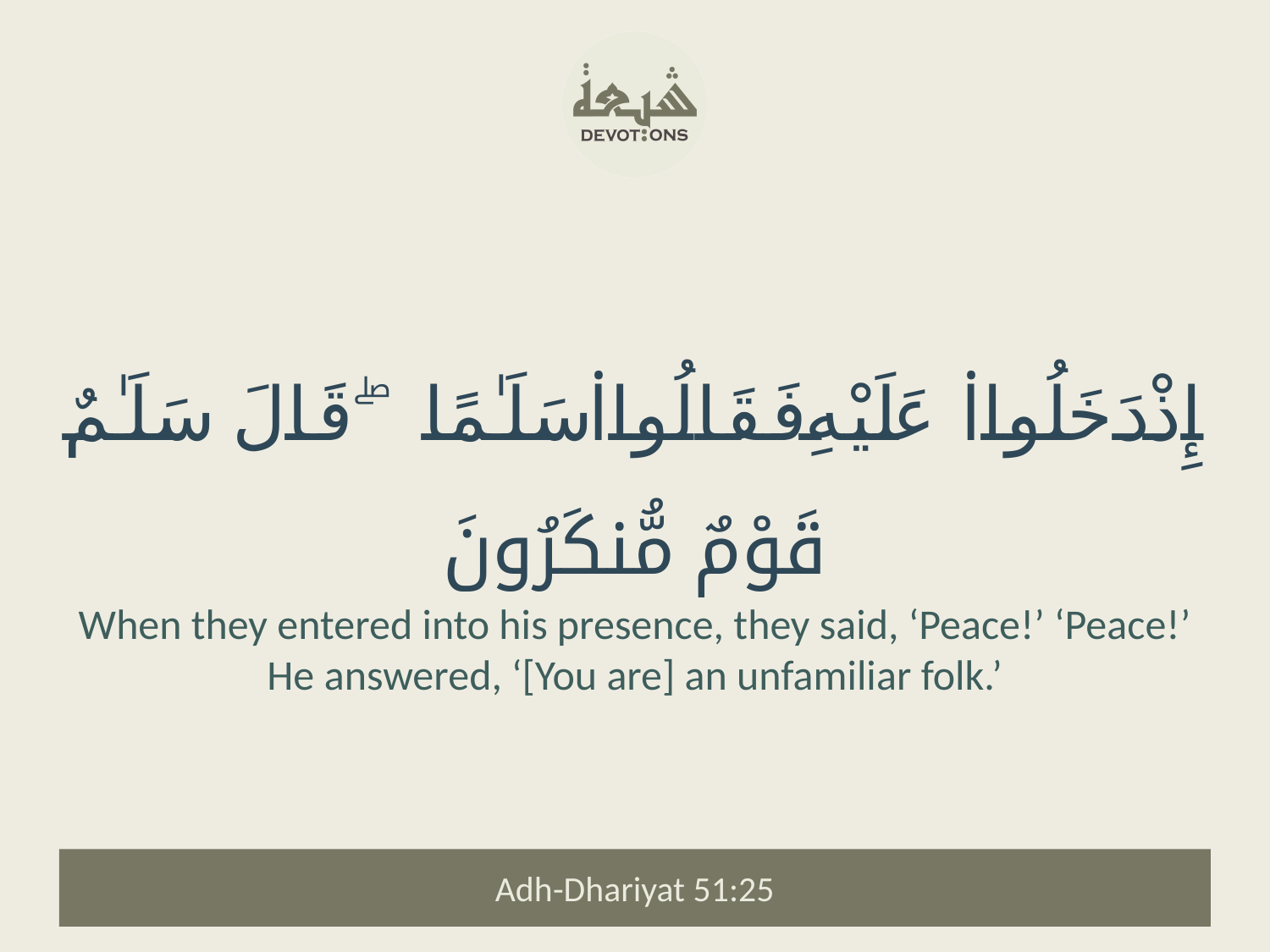

إِذْ دَخَلُوا۟ عَلَيْهِ فَقَالُوا۟ سَلَـٰمًا ۖ قَالَ سَلَـٰمٌ قَوْمٌ مُّنكَرُونَ
When they entered into his presence, they said, ‘Peace!’ ‘Peace!’ He answered, ‘[You are] an unfamiliar folk.’
Adh-Dhariyat 51:25